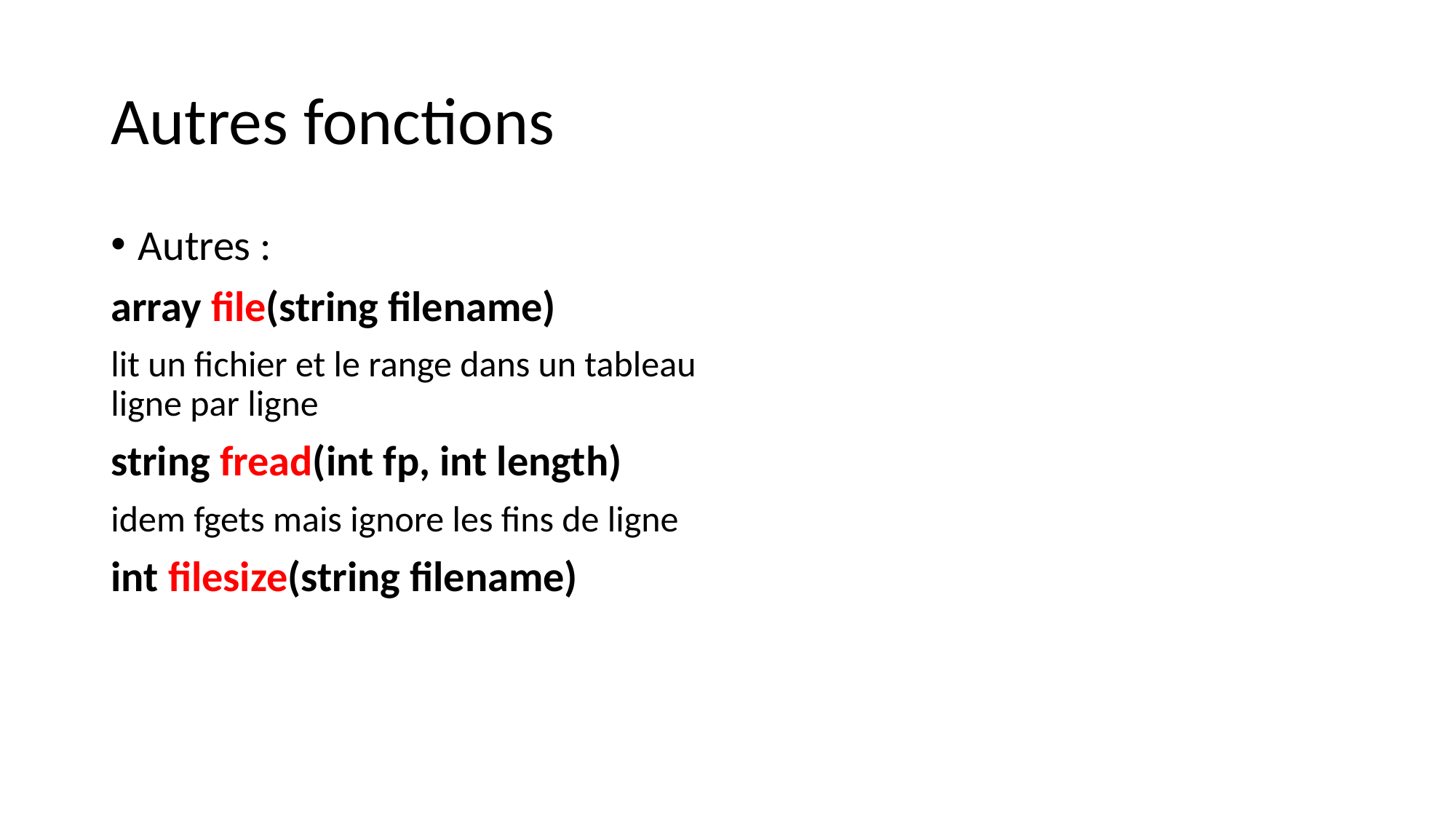

# Autres fonctions
Autres :
array file(string filename)
lit un fichier et le range dans un tableau ligne par ligne
string fread(int fp, int length)
idem fgets mais ignore les fins de ligne
int filesize(string filename)